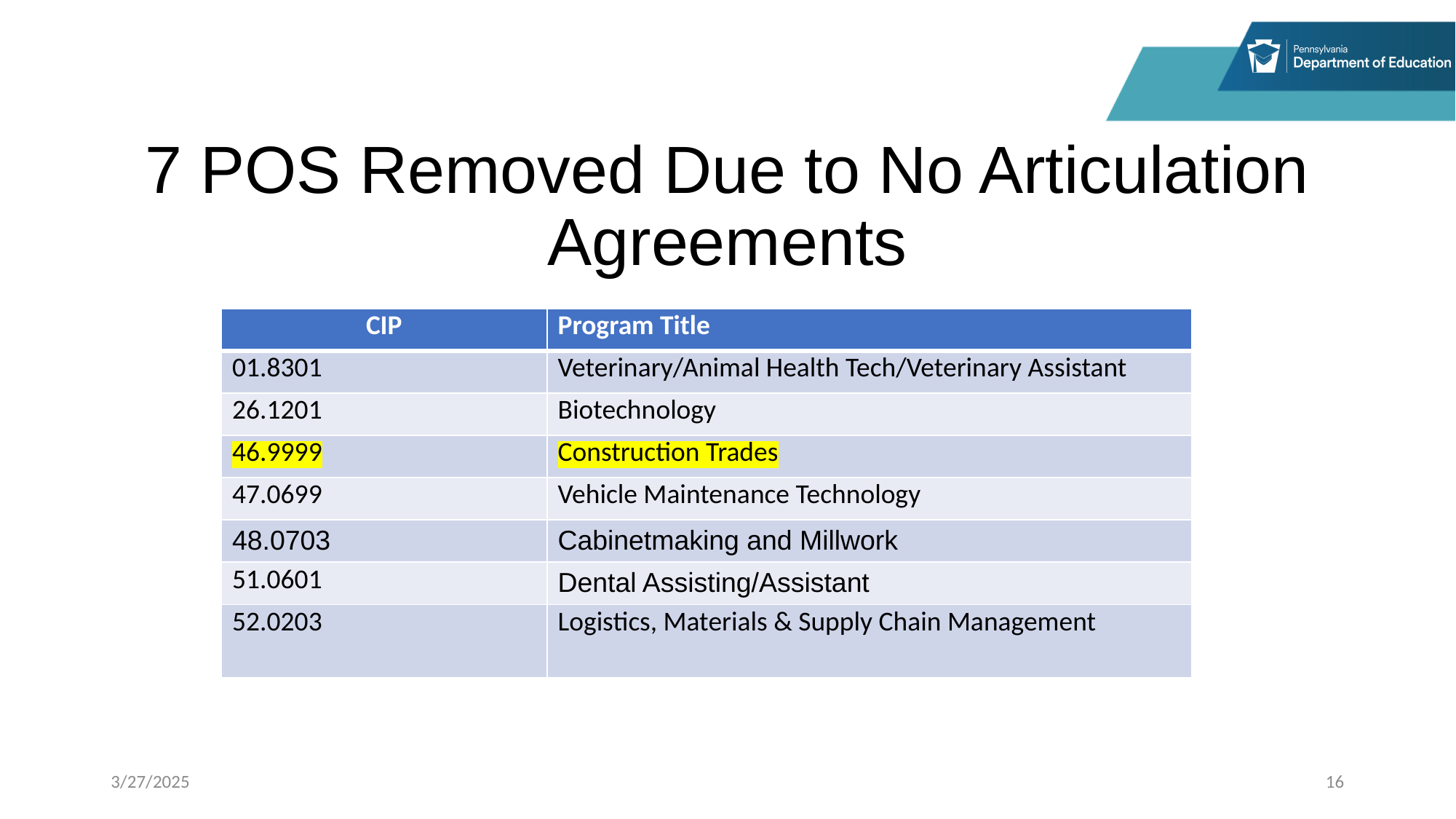

# 7 POS Removed Due to No Articulation Agreements

| CIP | Program Title |
| --- | --- |
| 01.8301 | Veterinary/Animal Health Tech/Veterinary Assistant |
| 26.1201 | Biotechnology |
| 46.9999 | Construction Trades |
| 47.0699 | Vehicle Maintenance Technology |
| 48.0703 | Cabinetmaking and Millwork |
| 51.0601 | Dental Assisting/Assistant |
| 52.0203 | Logistics, Materials & Supply Chain Management |
3/27/2025
16